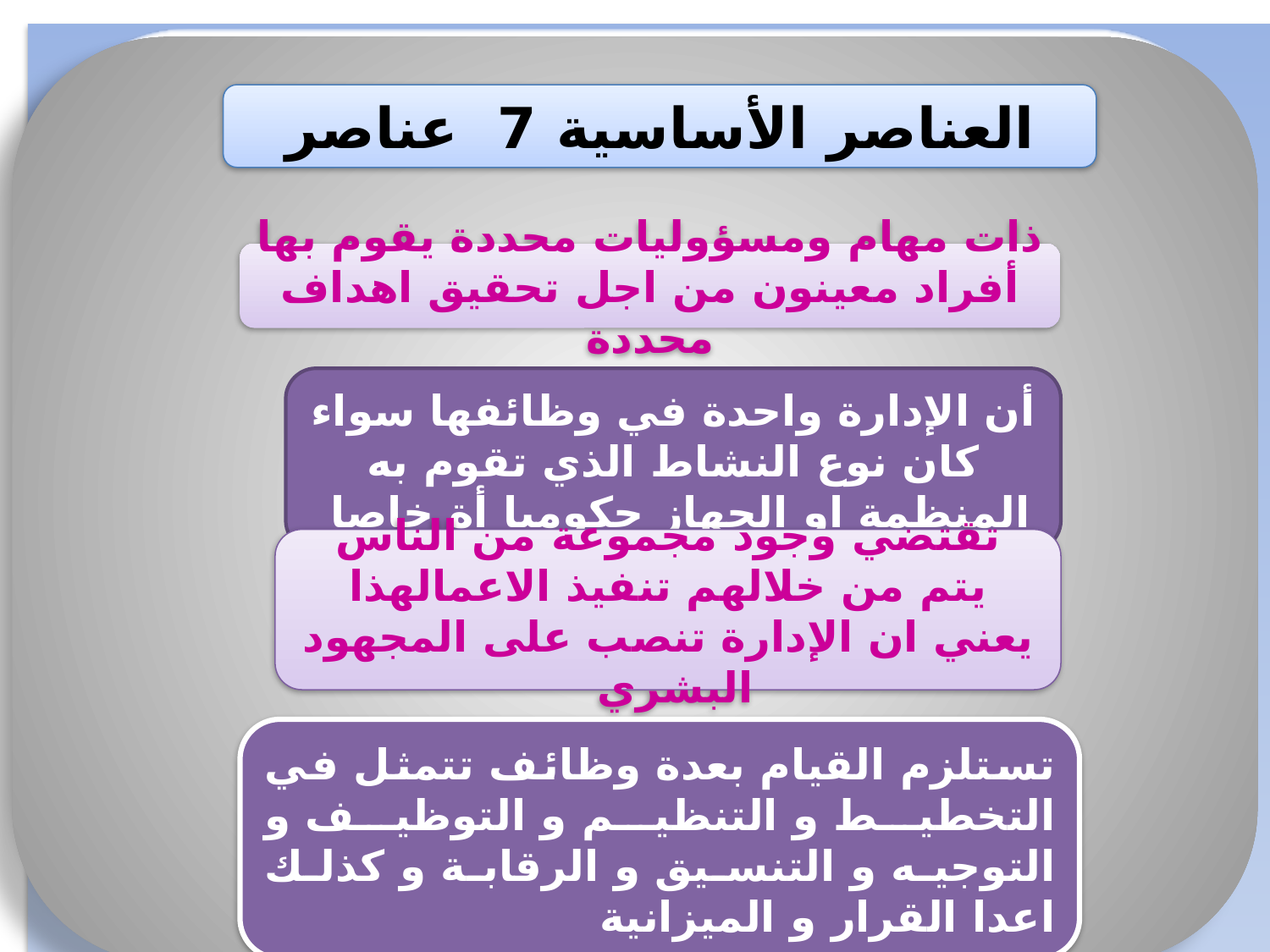

العناصر الأساسية 7  عناصر
ذات مهام ومسؤوليات محددة يقوم بها أفراد معينون من اجل تحقيق اهداف محددة
#
أن الإدارة واحدة في وظائفها سواء كان نوع النشاط الذي تقوم به المنظمة او الجهاز حكوميا أة خاصا

تقتضي وجود مجموعة من الناس يتم من خلالهم تنفيذ الاعمالهذا يعني ان الإدارة تنصب على المجهود البشري

تستلزم القيام بعدة وظائف تتمثل في التخطيط و التنظيم و التوظيف و التوجيه و التنسيق و الرقابة و كذلك اعدا القرار و الميزانية